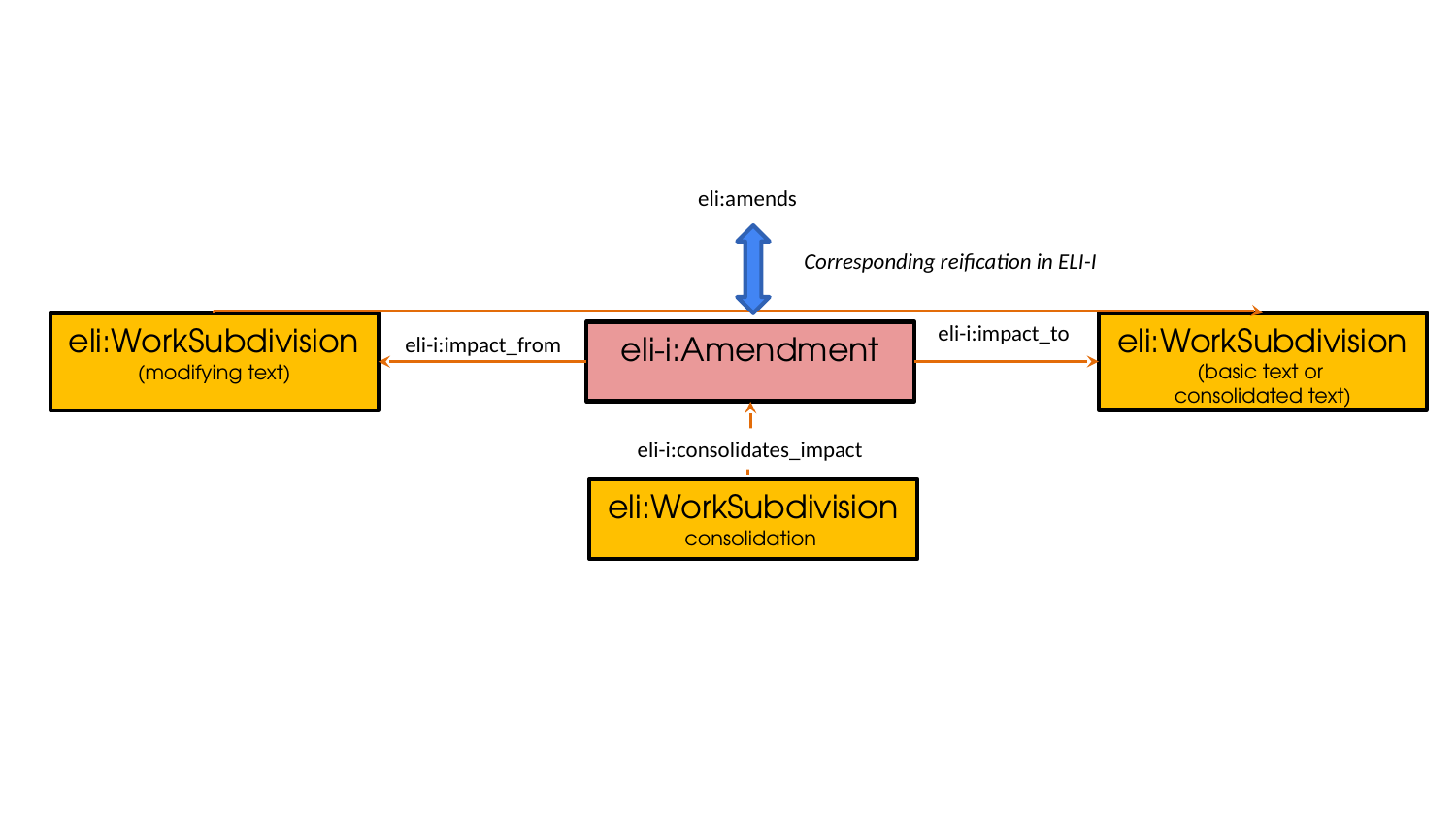

eli:amends

Corresponding reification in ELI-I

eli-i:impact_to
eli:WorkSubdivision
(basic text or
consolidated text)

eli:WorkSubdivision
(modifying text)
eli-i:impact_from
eli-i:Amendment

eli-i:consolidates_impact
eli:WorkSubdivision
consolidation